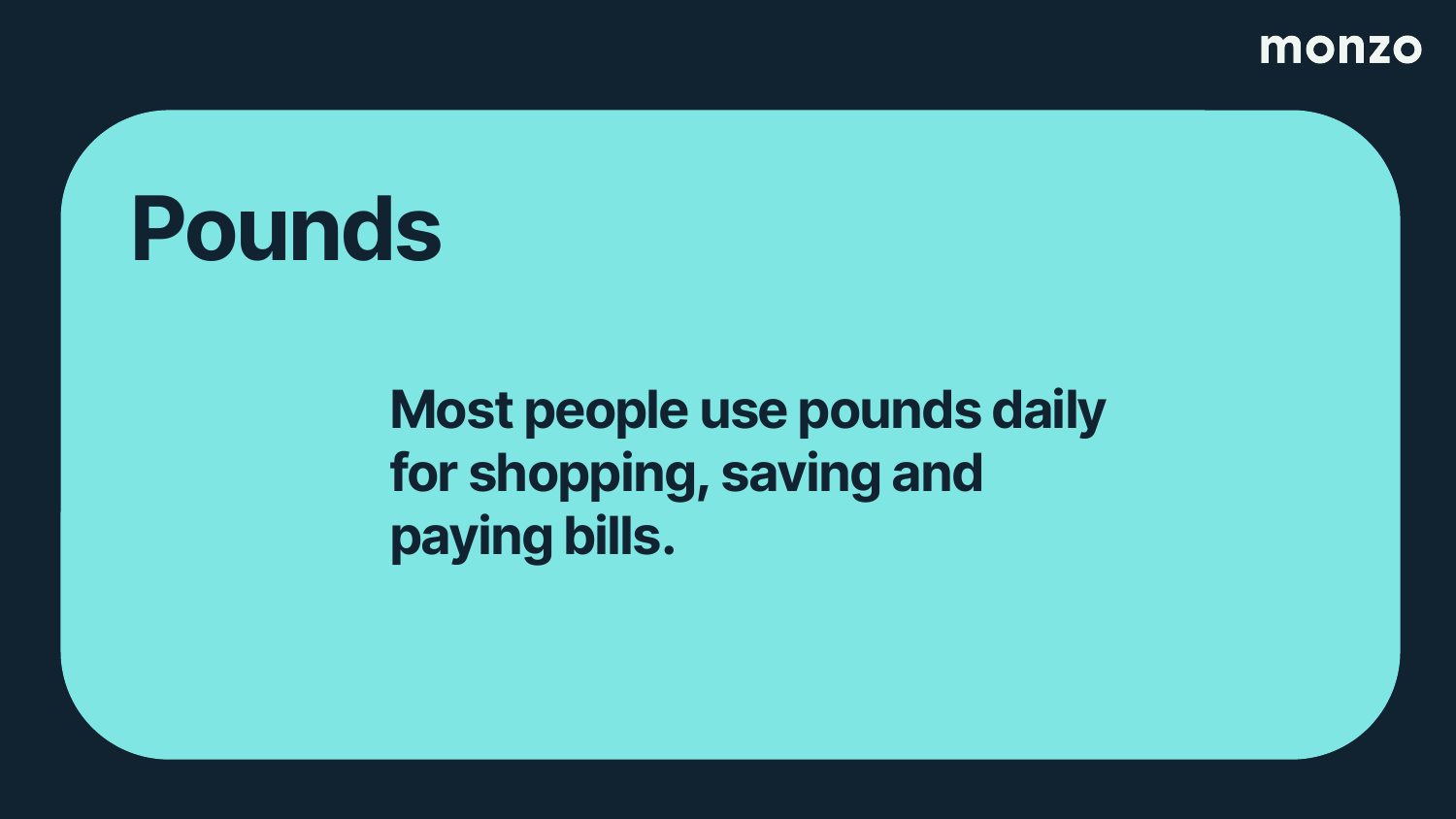

Pounds
Most people use pounds daily for shopping, saving and paying bills.